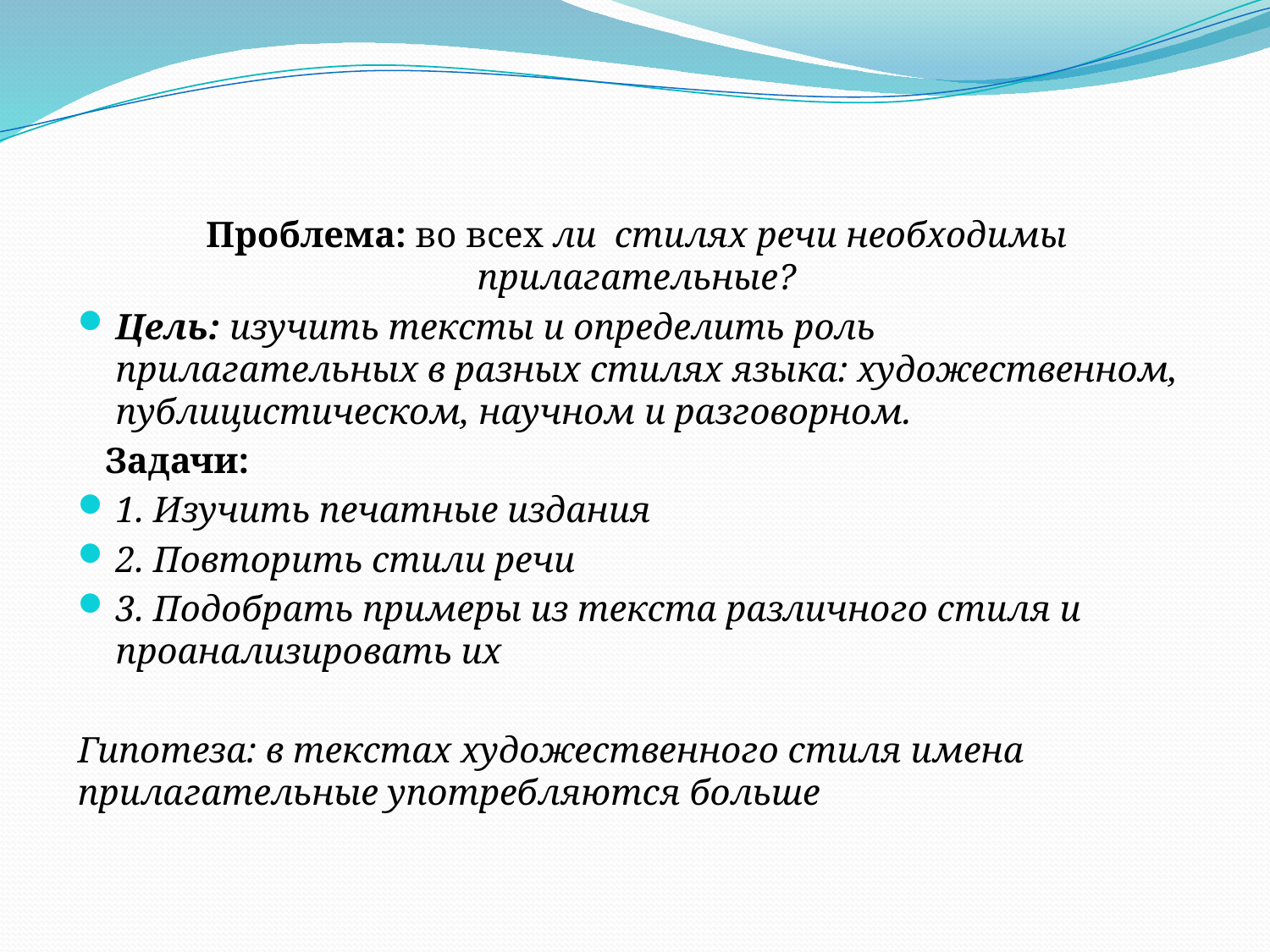

Проблема: во всех ли  стилях речи необходимы прилагательные?
Цель: изучить тексты и определить роль  прилагательных в разных стилях языка: художественном, публицистическом, научном и разговорном.
   Задачи:
1. Изучить печатные издания
2. Повторить стили речи
3. Подобрать примеры из текста различного стиля и проанализировать их

Гипотеза: в текстах художественного стиля имена прилагательные употребляются больше